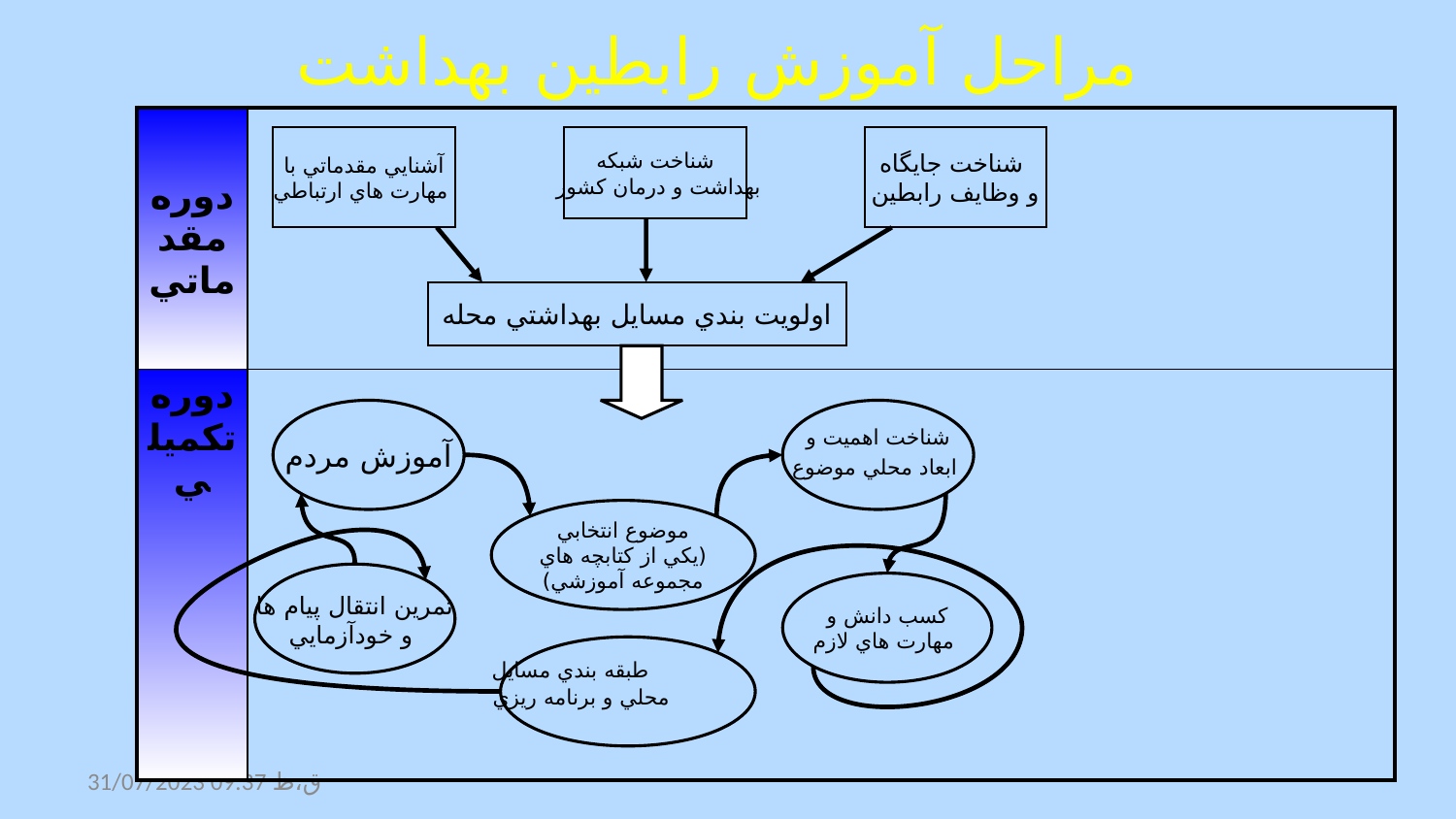

# مراحل آموزش رابطين بهداشت
| دوره مقدماتي |  |
| --- | --- |
| دوره تكميلي |  |
آشنايي مقدماتي با
 مهارت هاي ارتباطي
شناخت جايگاه
و وظايف رابطين
شناخت شبكه
 بهداشت و درمان كشور

اولويت بندي مسايل بهداشتي محله

آموزش مردم
شناخت اهميت و
 ابعاد محلي موضوع

موضوع انتخابي
 (يكي از كتابچه هاي
مجموعه آموزشي)
تمرين انتقال پيام ها
 و خودآزمايي
كسب دانش و
 مهارت هاي لازم
  طبقه بندي مسايل
محلي و برنامه ريزي

31/07/2023 09:37 ق،ظ